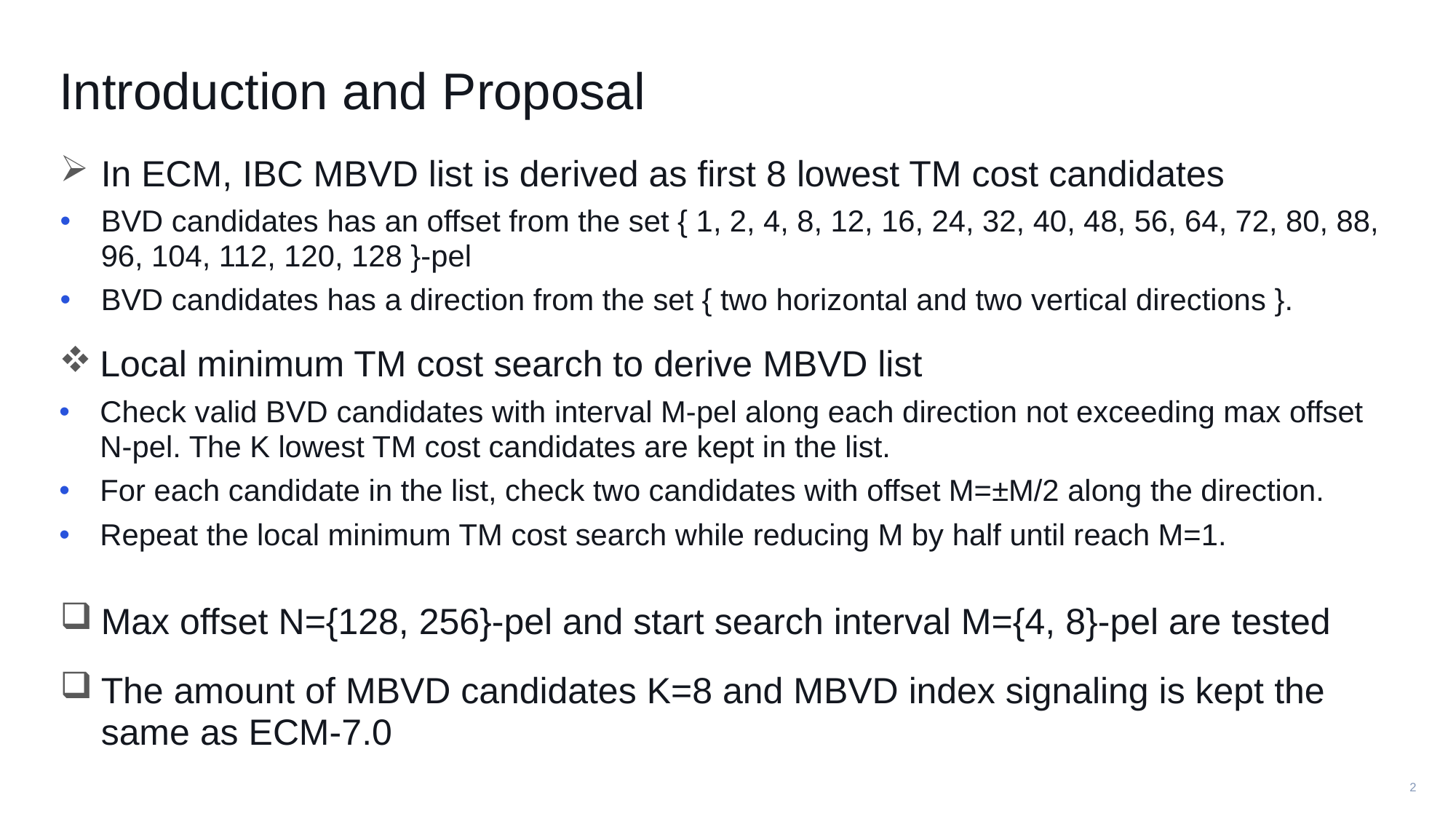

# Introduction and Proposal
In ECM, IBC MBVD list is derived as first 8 lowest TM cost candidates
BVD candidates has an offset from the set { 1, 2, 4, 8, 12, 16, 24, 32, 40, 48, 56, 64, 72, 80, 88, 96, 104, 112, 120, 128 }-pel
BVD candidates has a direction from the set { two horizontal and two vertical directions }.
Local minimum TM cost search to derive MBVD list
Check valid BVD candidates with interval M-pel along each direction not exceeding max offset N-pel. The K lowest TM cost candidates are kept in the list.
For each candidate in the list, check two candidates with offset M=±M/2 along the direction.
Repeat the local minimum TM cost search while reducing M by half until reach M=1.
Max offset N={128, 256}-pel and start search interval M={4, 8}-pel are tested
The amount of MBVD candidates K=8 and MBVD index signaling is kept the same as ECM-7.0